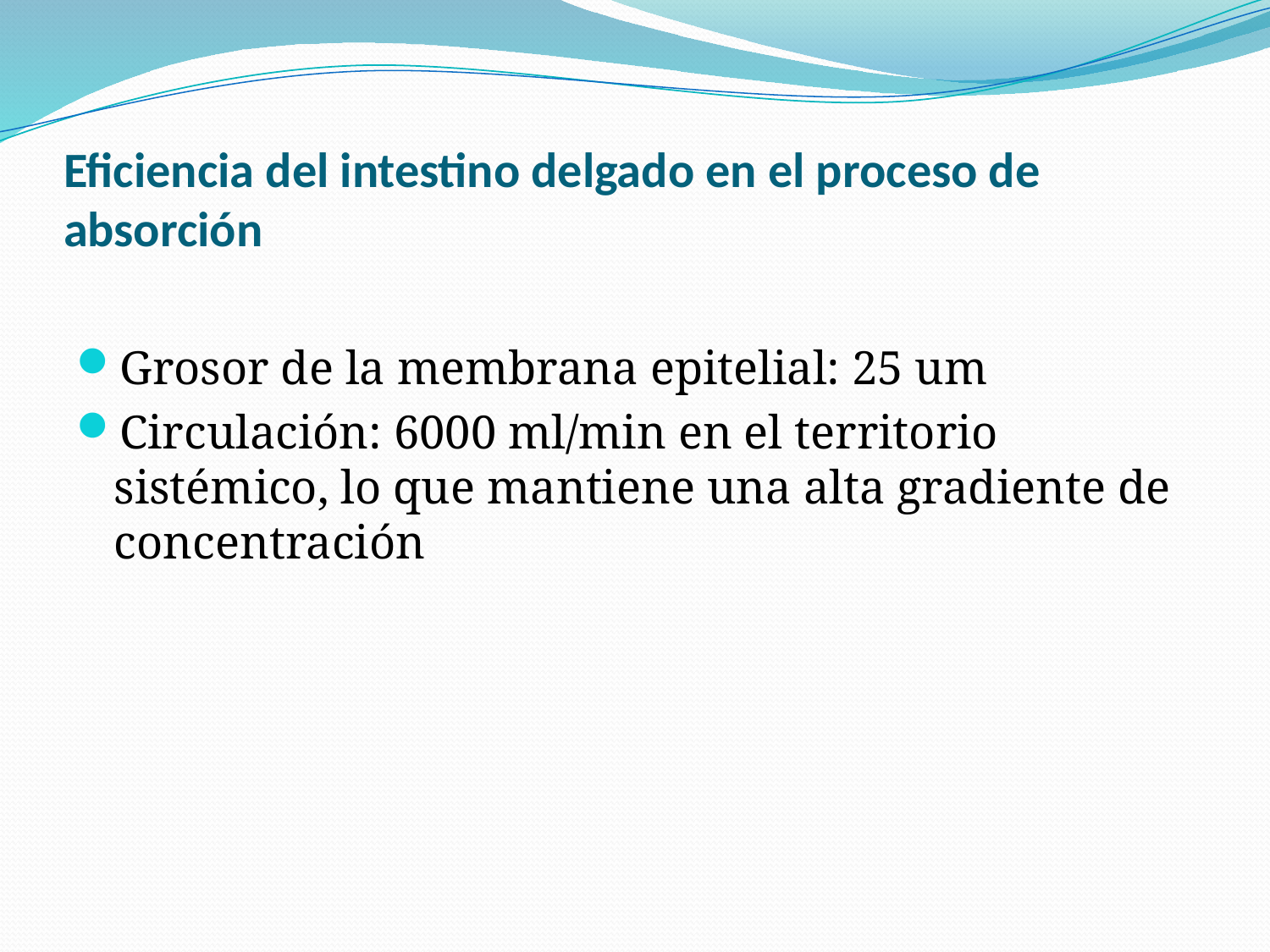

# Eficiencia del intestino delgado en el proceso de absorción

Grosor de la membrana epitelial: 25 um
Circulación: 6000 ml/min en el territorio sistémico, lo que mantiene una alta gradiente de concentración